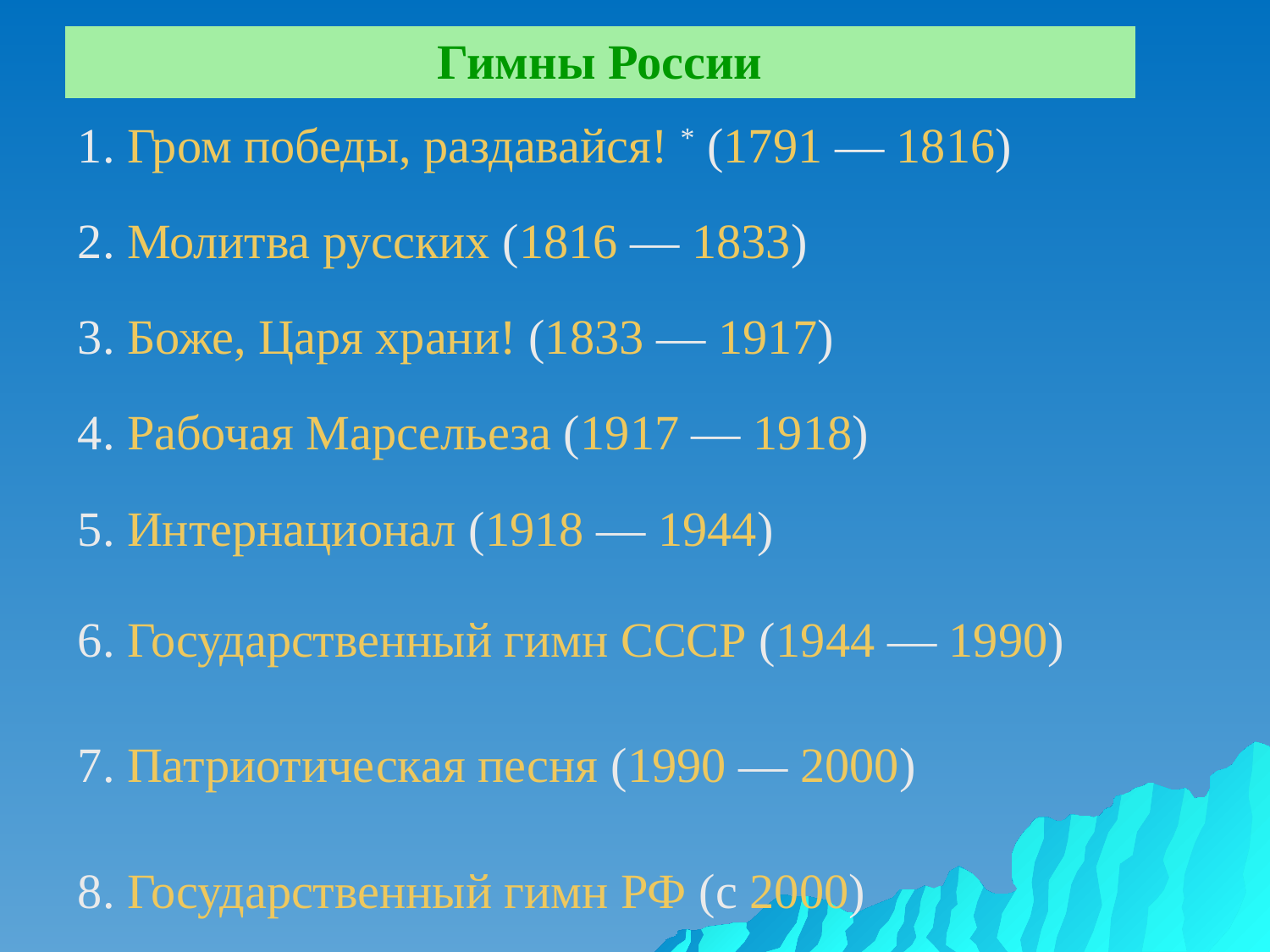

| Гимны России |
| --- |
| 1. Гром победы, раздавайся! \* (1791 — 1816) |
| 2. Молитва русских (1816 — 1833) |
| 3. Боже, Царя храни! (1833 — 1917) |
| 4. Рабочая Марсельеза (1917 — 1918) |
| 5. Интернационал (1918 — 1944) |
| 6. Государственный гимн СССР (1944 — 1990) |
| 7. Патриотическая песня (1990 — 2000) |
| 8. Государственный гимн РФ (с 2000) |